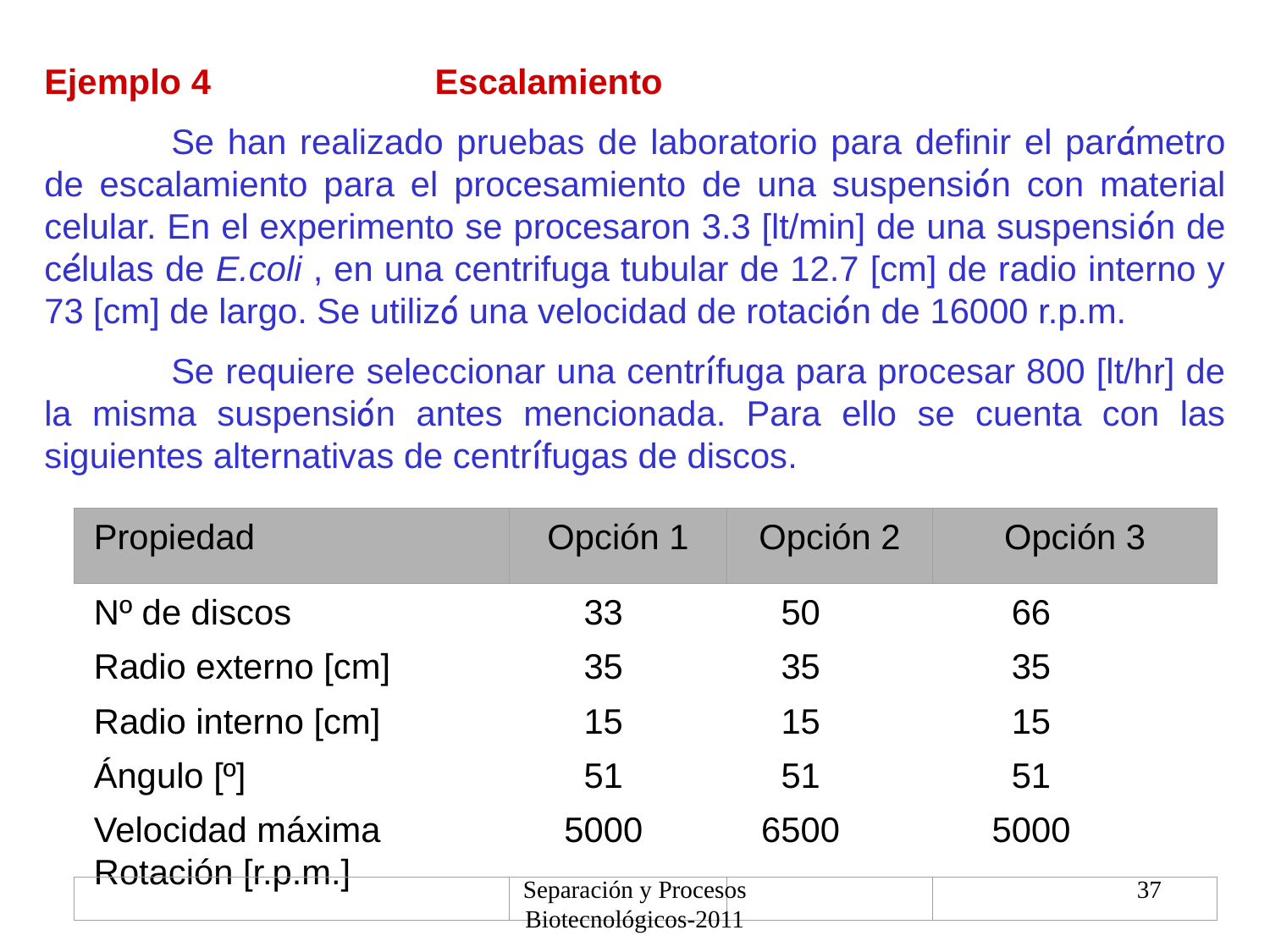

Ejemplo 4 		 Escalamiento
  	Se han realizado pruebas de laboratorio para definir el parámetro de escalamiento para el procesamiento de una suspensión con material celular. En el experimento se procesaron 3.3 [lt/min] de una suspensión de células de E.coli , en una centrifuga tubular de 12.7 [cm] de radio interno y 73 [cm] de largo. Se utilizó una velocidad de rotación de 16000 r.p.m.
 	Se requiere seleccionar una centrífuga para procesar 800 [lt/hr] de la misma suspensión antes mencionada. Para ello se cuenta con las siguientes alternativas de centrífugas de discos.

Propiedad

Opción 1

Opción 2

Opción 3

Nº de discos

33

50

66

Radio externo [cm]

35

35

35

Radio interno [cm]

15

15

15

Ángulo [º]

51

51

51

Velocidad máxima
Rotación [r.p.m.]

5000

6500

5000

Separación y Procesos Biotecnológicos-2011
37